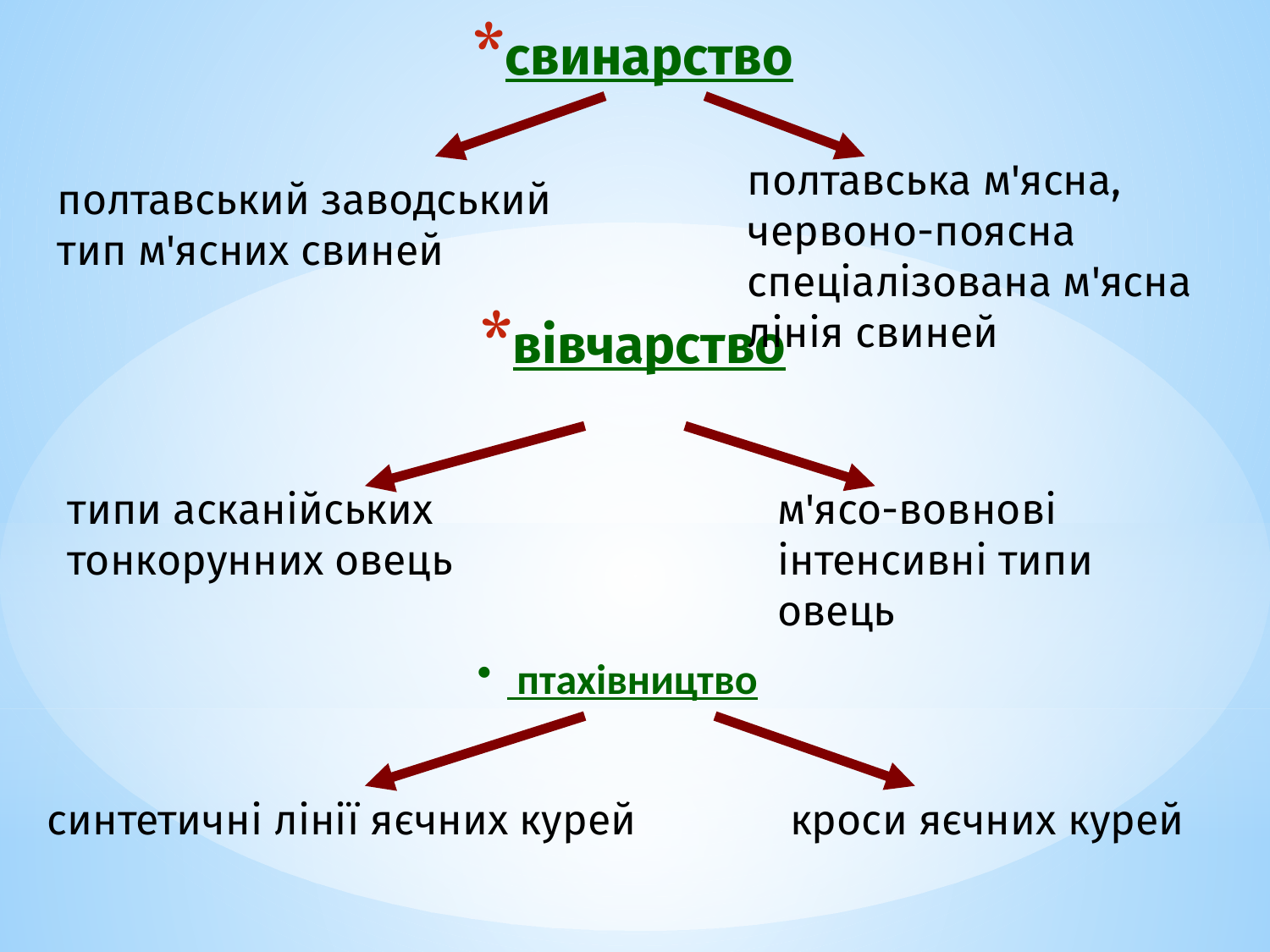

свинарство

вівчарство

полтавська м'ясна, червоно-поясна спеціалізована м'ясна лінія свиней
полтавський заводський тип м'ясних свиней

типи асканійських тонкорунних овець
м'ясо-вовнові інтенсивні типи овець
 птахівництво

синтетичні лінії яєчних курей
кроси яєчних курей